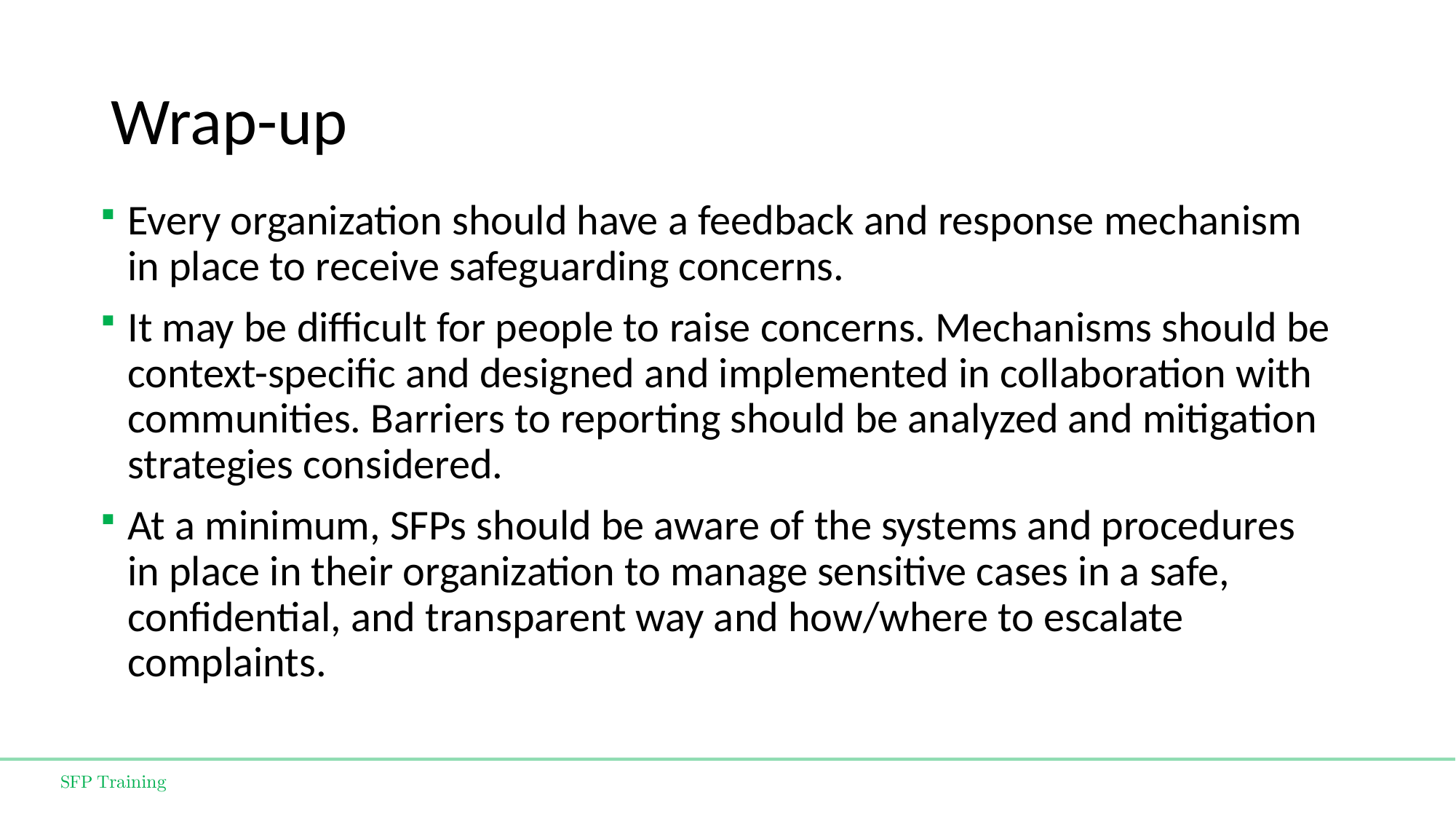

# Wrap-up
Every organization should have a feedback and response mechanism in place to receive safeguarding concerns.
It may be difficult for people to raise concerns. Mechanisms should be context-specific and designed and implemented in collaboration with communities. Barriers to reporting should be analyzed and mitigation strategies considered.
At a minimum, SFPs should be aware of the systems and procedures in place in their organization to manage sensitive cases in a safe, confidential, and transparent way and how/where to escalate complaints.
SFP Training